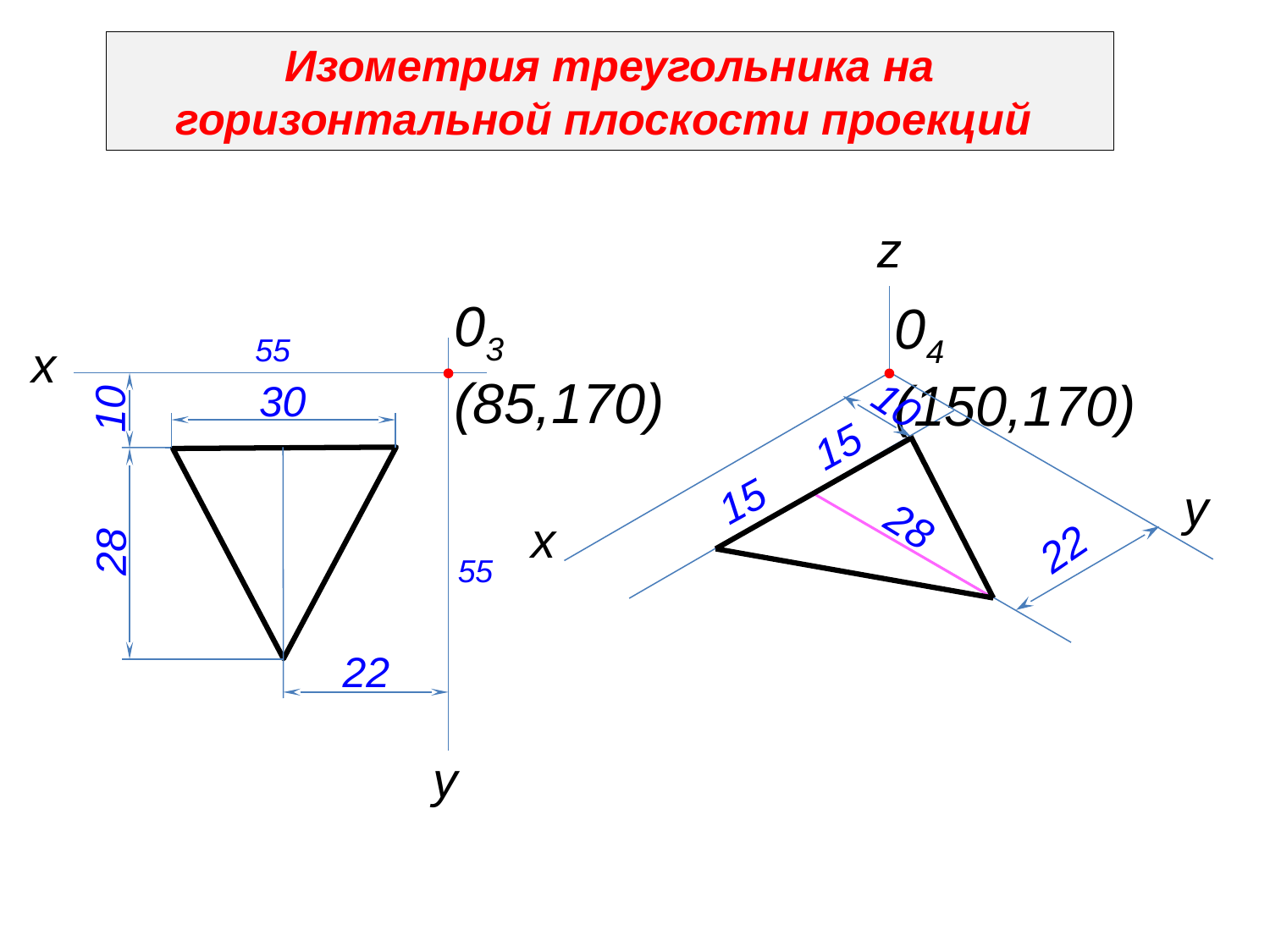

Изометрия треугольника на горизонтальной плоскости проекций
z
03 (85,170)
04 (150,170)
55
x
30

10
10
15

15
y
28
x
22
28
55
22
y